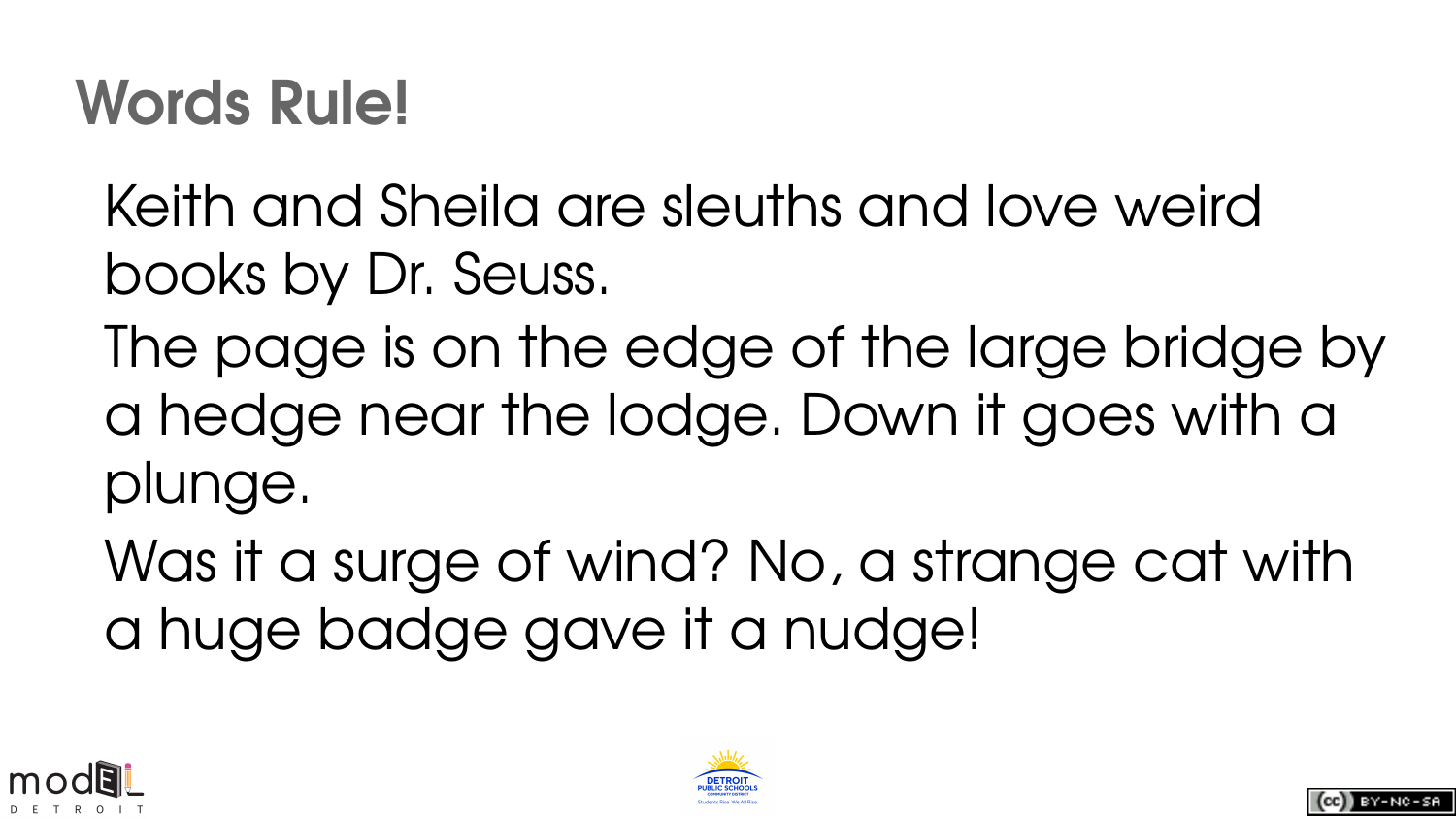

Words Rule!
Keith and Sheila are sleuths and love weird books by Dr. Seuss.
The page is on the edge of the large bridge by a hedge near the lodge. Down it goes with a plunge.

Was it a surge of wind? No, a strange cat with a huge badge gave it a nudge!